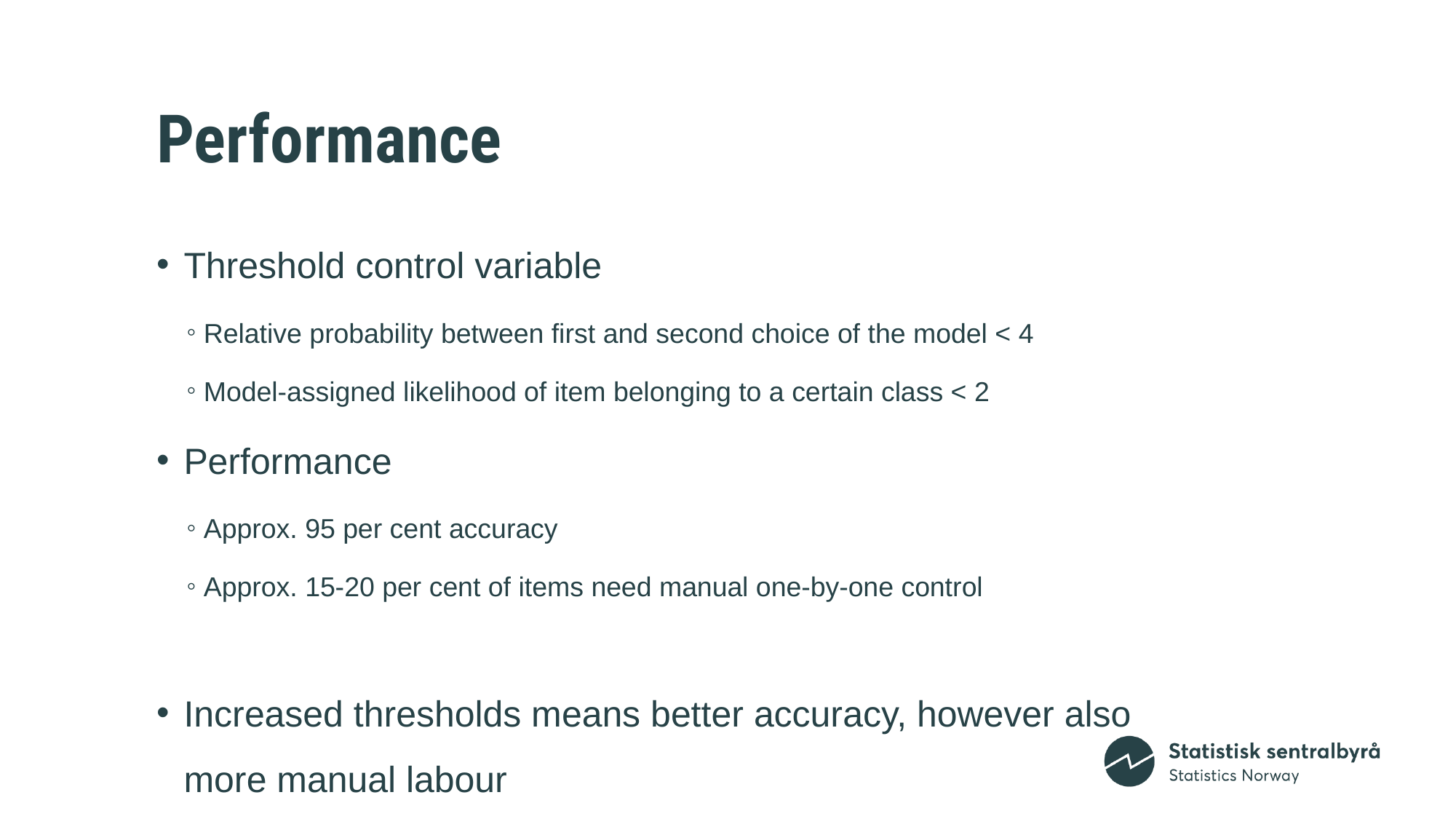

# Performance
Threshold control variable
Relative probability between first and second choice of the model < 4
Model-assigned likelihood of item belonging to a certain class < 2
Performance
Approx. 95 per cent accuracy
Approx. 15-20 per cent of items need manual one-by-one control

Increased thresholds means better accuracy, however also more manual labour